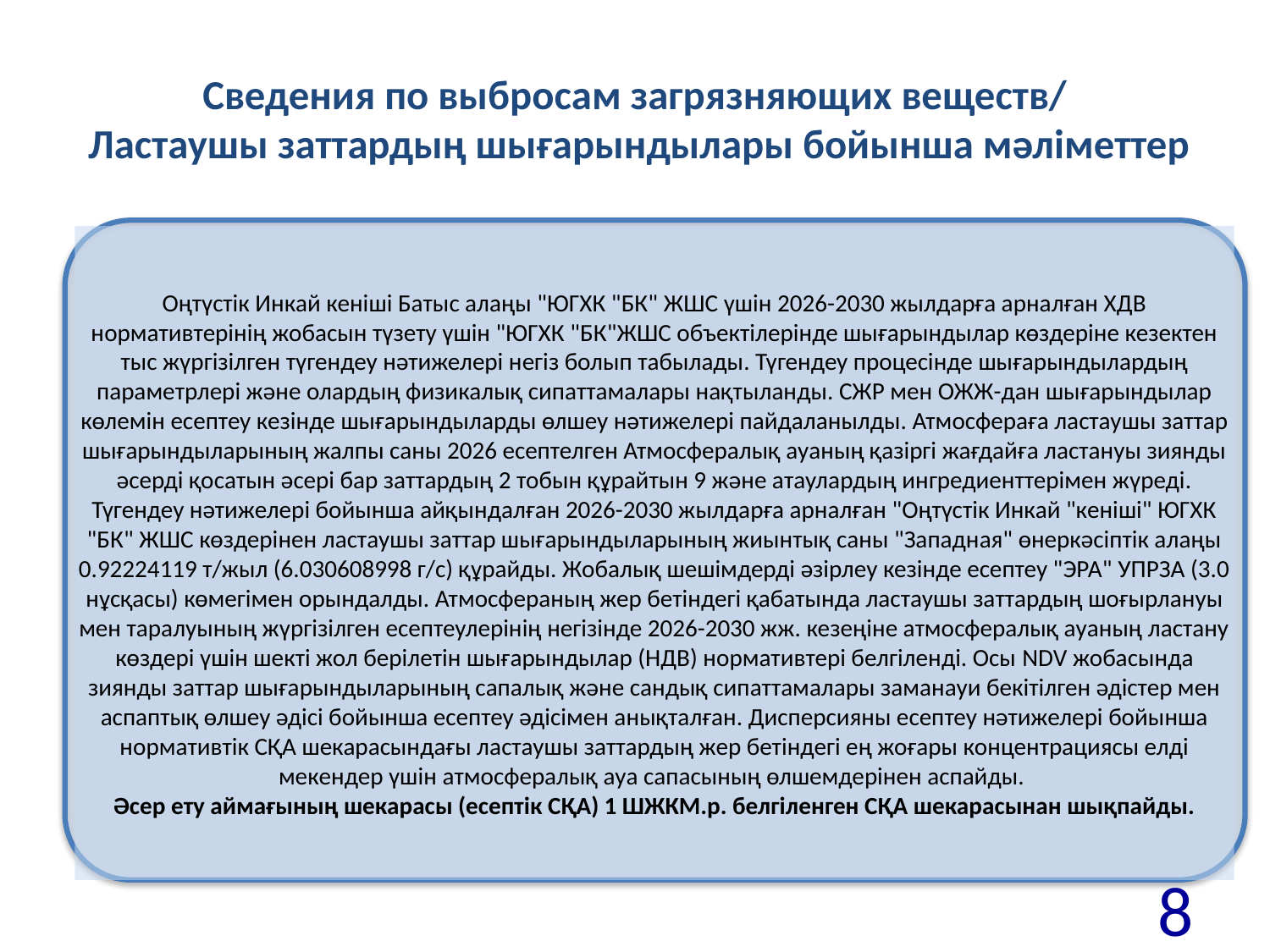

# Сведения по выбросам загрязняющих веществ/ Ластаушы заттардың шығарындылары бойынша мәліметтер

Оңтүстік Инкай кеніші Батыс алаңы "ЮГХК "БК" ЖШС үшін 2026-2030 жылдарға арналған ХДВ нормативтерінің жобасын түзету үшін "ЮГХК "БК"ЖШС объектілерінде шығарындылар көздеріне кезектен тыс жүргізілген түгендеу нәтижелері негіз болып табылады. Түгендеу процесінде шығарындылардың параметрлері және олардың физикалық сипаттамалары нақтыланды. СЖР мен ОЖЖ-дан шығарындылар көлемін есептеу кезінде шығарындыларды өлшеу нәтижелері пайдаланылды. Атмосфераға ластаушы заттар шығарындыларының жалпы саны 2026 есептелген Атмосфералық ауаның қазіргі жағдайға ластануы зиянды әсерді қосатын әсері бар заттардың 2 тобын құрайтын 9 және атаулардың ингредиенттерімен жүреді. Түгендеу нәтижелері бойынша айқындалған 2026-2030 жылдарға арналған "Оңтүстік Инкай "кеніші" ЮГХК "БК" ЖШС көздерінен ластаушы заттар шығарындыларының жиынтық саны "Западная" өнеркәсіптік алаңы 0.92224119 т/жыл (6.030608998 г/с) құрайды. Жобалық шешімдерді әзірлеу кезінде есептеу "ЭРА" УПРЗА (3.0 нұсқасы) көмегімен орындалды. Атмосфераның жер бетіндегі қабатында ластаушы заттардың шоғырлануы мен таралуының жүргізілген есептеулерінің негізінде 2026-2030 жж. кезеңіне атмосфералық ауаның ластану көздері үшін шекті жол берілетін шығарындылар (НДВ) нормативтері белгіленді. Осы NDV жобасында зиянды заттар шығарындыларының сапалық және сандық сипаттамалары заманауи бекітілген әдістер мен аспаптық өлшеу әдісі бойынша есептеу әдісімен анықталған. Дисперсияны есептеу нәтижелері бойынша нормативтік СҚА шекарасындағы ластаушы заттардың жер бетіндегі ең жоғары концентрациясы елді мекендер үшін атмосфералық ауа сапасының өлшемдерінен аспайды.
Әсер ету аймағының шекарасы (есептік СҚА) 1 ШЖКМ.р. белгіленген СҚА шекарасынан шықпайды.
8